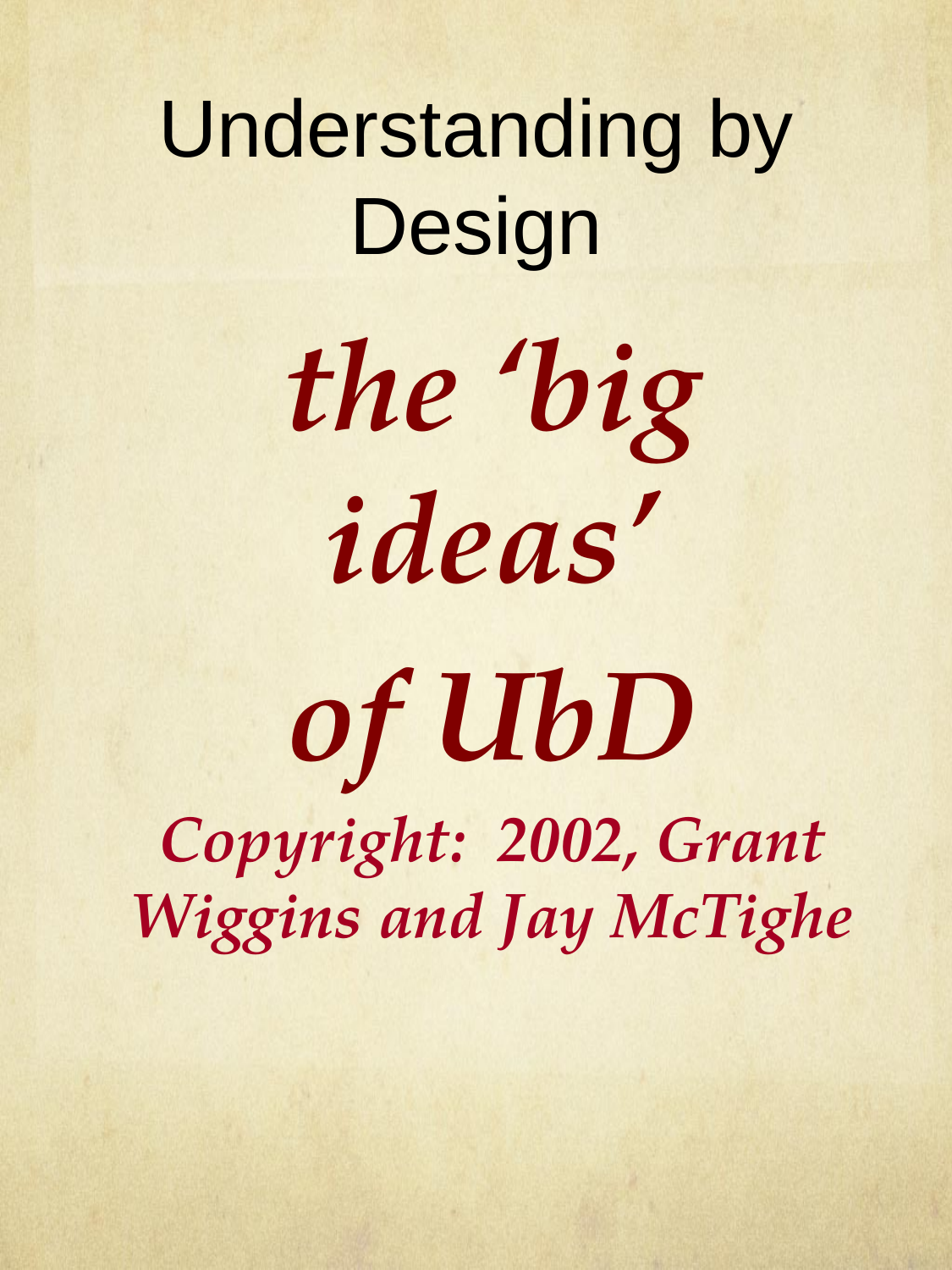

# Understanding by Design
the ‘big ideas’
of UbD
Copyright:  2002, Grant Wiggins and Jay McTighe